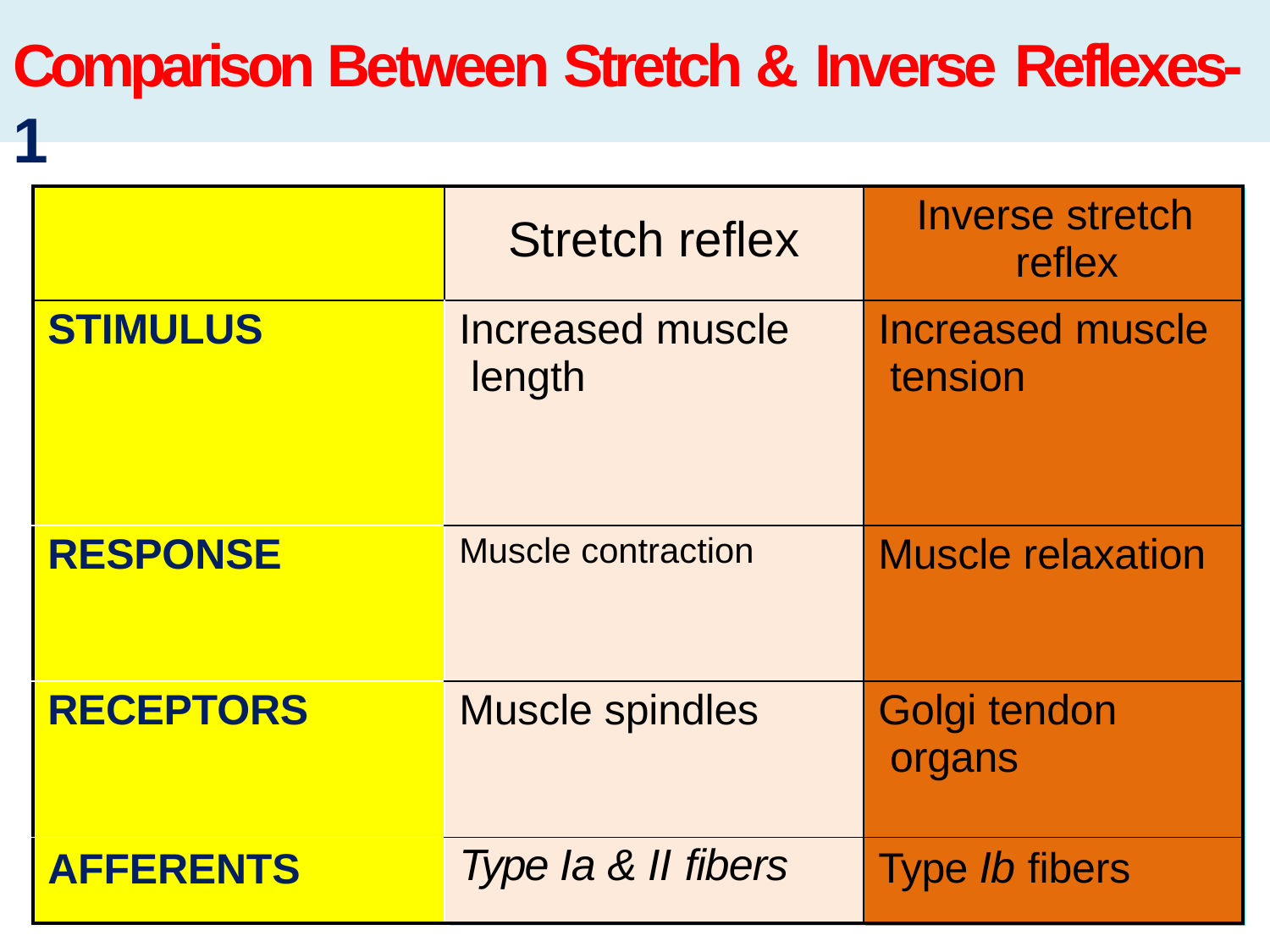

# Comparison Between Stretch & Inverse Reflexes-1

|  | Stretch reflex | Inverse stretch reflex |
| --- | --- | --- |
| STIMULUS | Increased muscle length | Increased muscle tension |
| RESPONSE | Muscle contraction | Muscle relaxation |
| RECEPTORS | Muscle spindles | Golgi tendon organs |
| AFFERENTS | Type Ia & II fibers | Type Ib fibers |